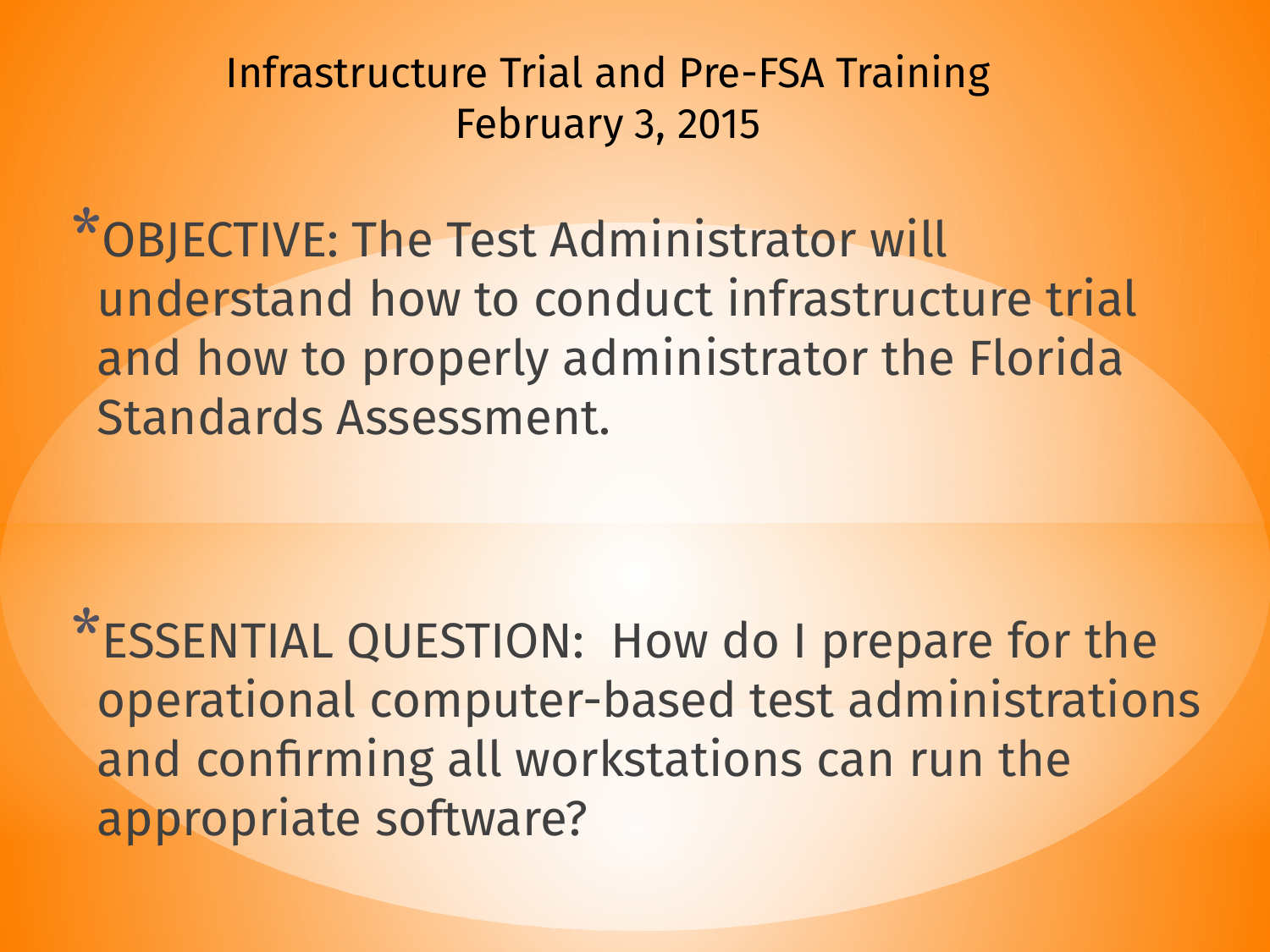

Infrastructure Trial and Pre-FSA Training
February 3, 2015
OBJECTIVE: The Test Administrator will understand how to conduct infrastructure trial and how to properly administrator the Florida Standards Assessment.

ESSENTIAL QUESTION:  How do I prepare for the operational computer-based test administrations and confirming all workstations can run the appropriate software?